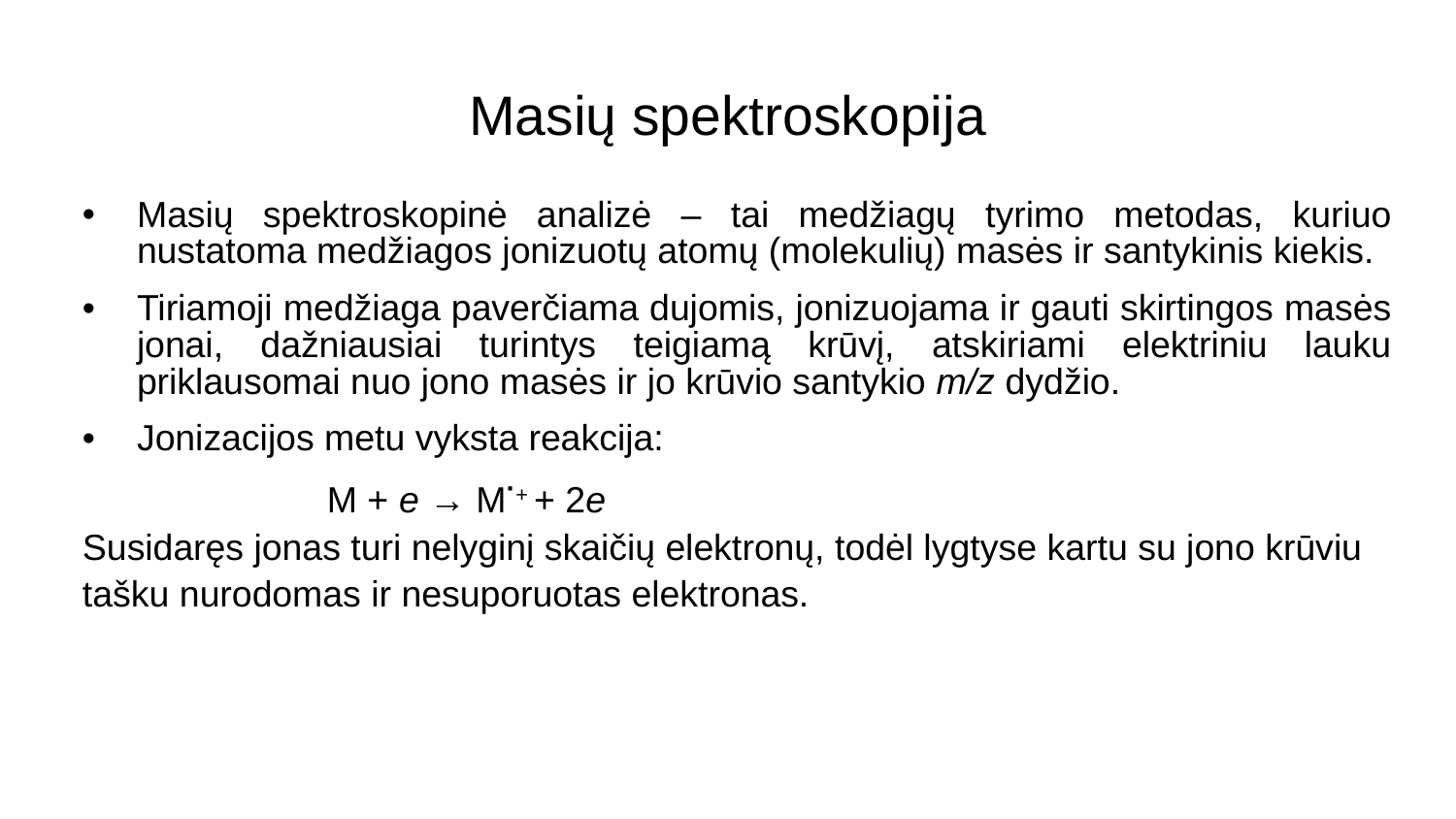

# Masių spektroskopija
Masių spektroskopinė analizė – tai medžiagų tyrimo metodas, kuriuo nustatoma medžiagos jonizuotų atomų (molekulių) masės ir santykinis kiekis.
Tiriamoji medžiaga paverčiama dujomis, jonizuojama ir gauti skirtingos masės jonai, dažniausiai turintys teigiamą krūvį, atskiriami elektriniu lauku priklausomai nuo jono masės ir jo krūvio santykio m/z dydžio.
Jonizacijos metu vyksta reakcija:
                        M + e → M·+ + 2e
Susidaręs jonas turi nelyginį skaičių elektronų, todėl lygtyse kartu su jono krūviu tašku nurodomas ir nesuporuotas elektronas.